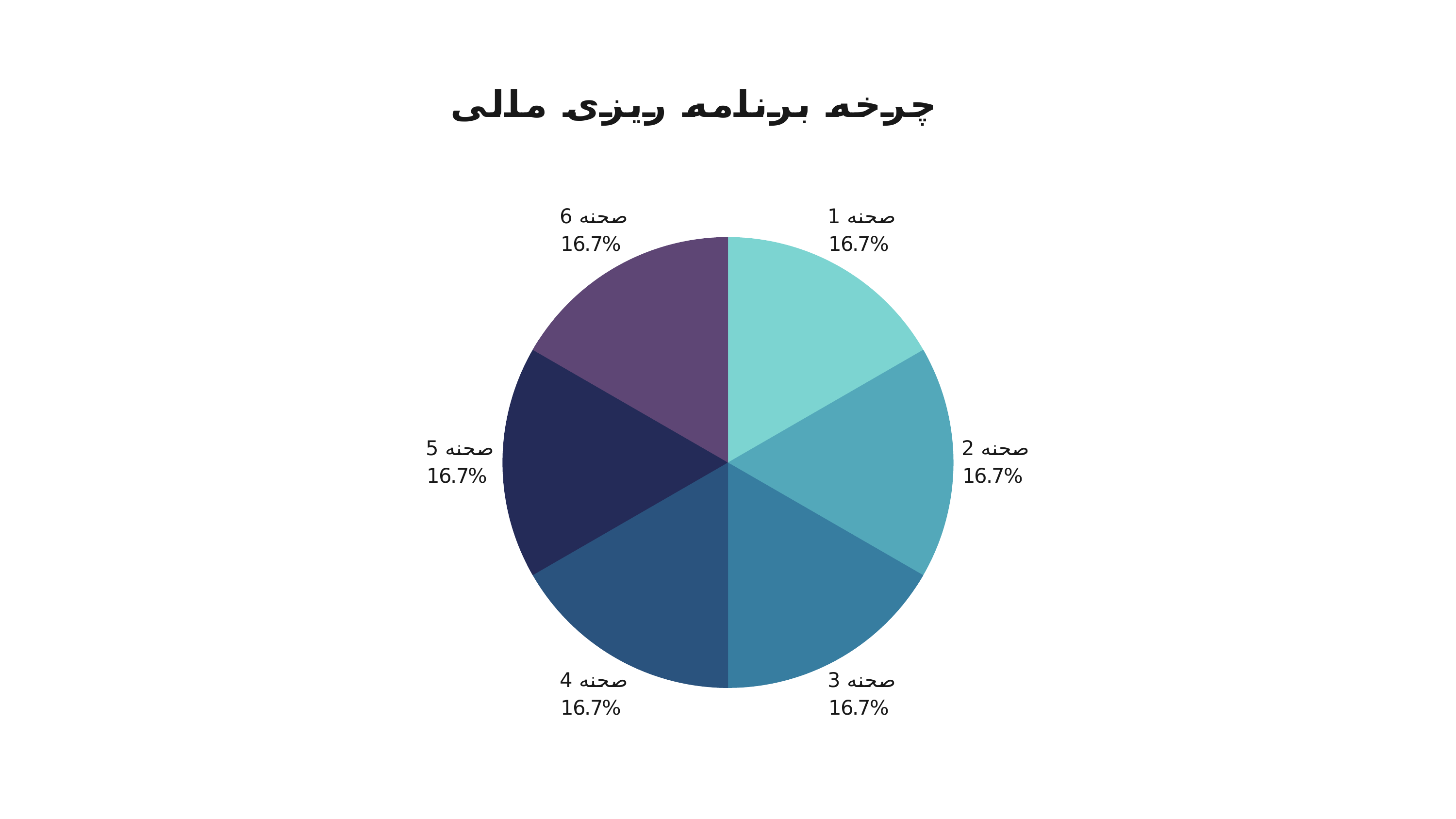

# چرخه برنامه ریزی مالی
صحنه 6
16.7%
صحنه 1
16.7%

صحنه 5
16.7%
صحنه 2
16.7%
صحنه 4
16.7%
صحنه 3
16.7%